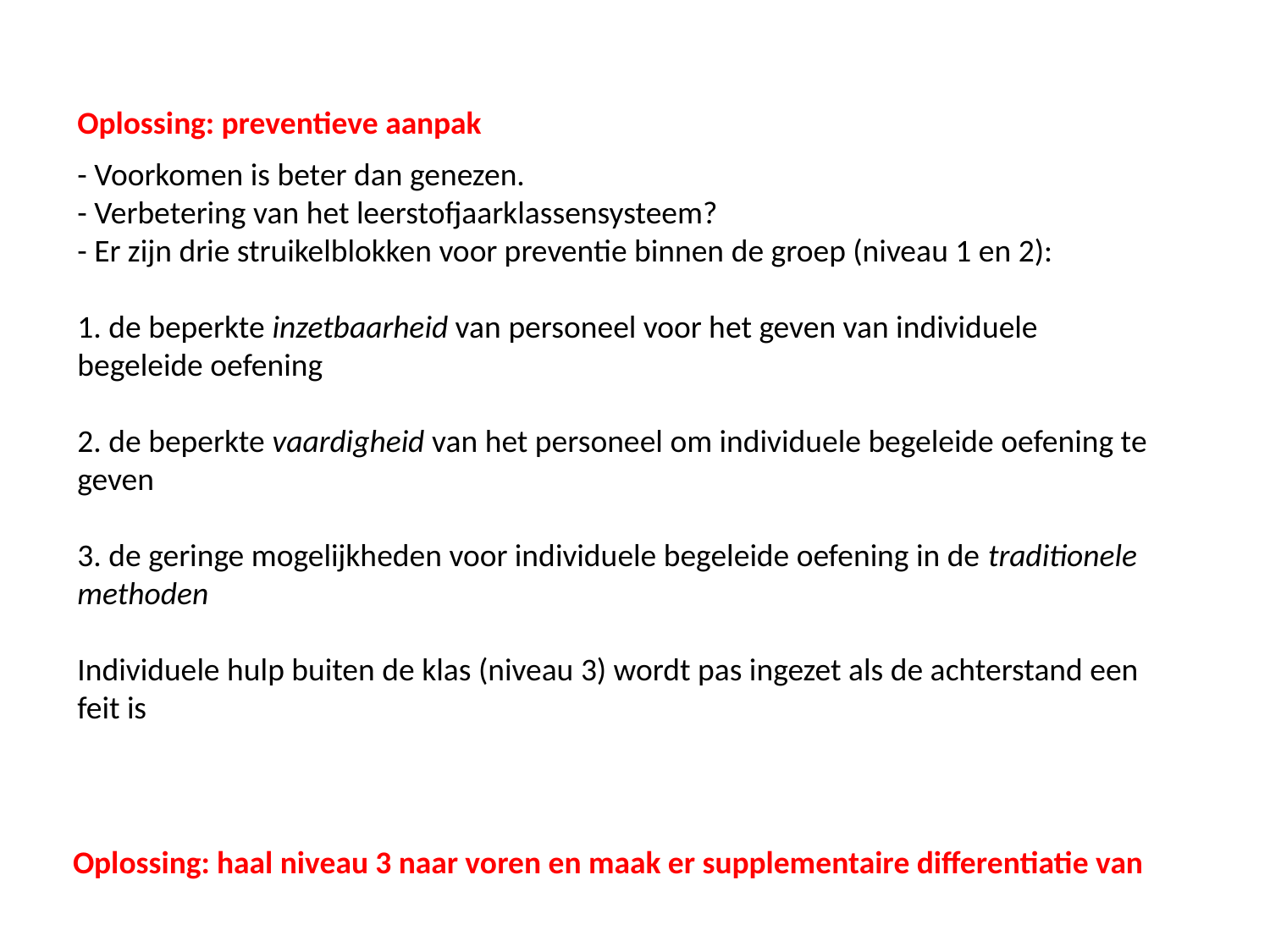

Oplossing: preventieve aanpak
- Voorkomen is beter dan genezen.
- Verbetering van het leerstofjaarklassensysteem?
- Er zijn drie struikelblokken voor preventie binnen de groep (niveau 1 en 2):

1. de beperkte inzetbaarheid van personeel voor het geven van individuele begeleide oefening

2. de beperkte vaardigheid van het personeel om individuele begeleide oefening te geven

3. de geringe mogelijkheden voor individuele begeleide oefening in de traditionele methoden

Individuele hulp buiten de klas (niveau 3) wordt pas ingezet als de achterstand een feit is
Oplossing: haal niveau 3 naar voren en maak er supplementaire differentiatie van